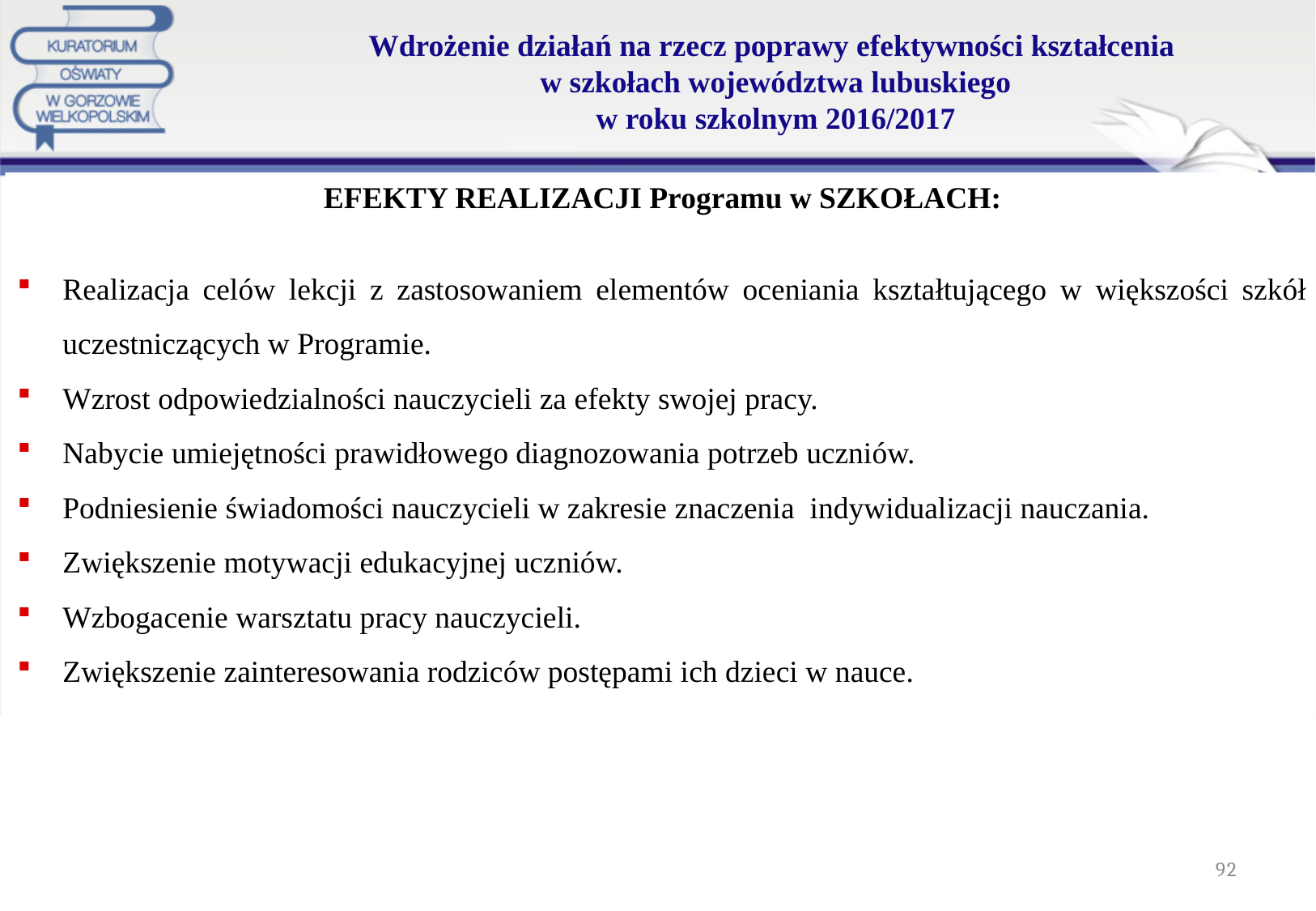

# Wdrożenie działań na rzecz poprawy efektywności kształcenia w szkołach województwa lubuskiego w roku szkolnym 2016/2017
EFEKTY REALIZACJI Programu w SZKOŁACH:

Realizacja celów lekcji z zastosowaniem elementów oceniania kształtującego w większości szkół uczestniczących w Programie.
Wzrost odpowiedzialności nauczycieli za efekty swojej pracy.
Nabycie umiejętności prawidłowego diagnozowania potrzeb uczniów.
Podniesienie świadomości nauczycieli w zakresie znaczenia  indywidualizacji nauczania.
Zwiększenie motywacji edukacyjnej uczniów.
Wzbogacenie warsztatu pracy nauczycieli.
Zwiększenie zainteresowania rodziców postępami ich dzieci w nauce.

92